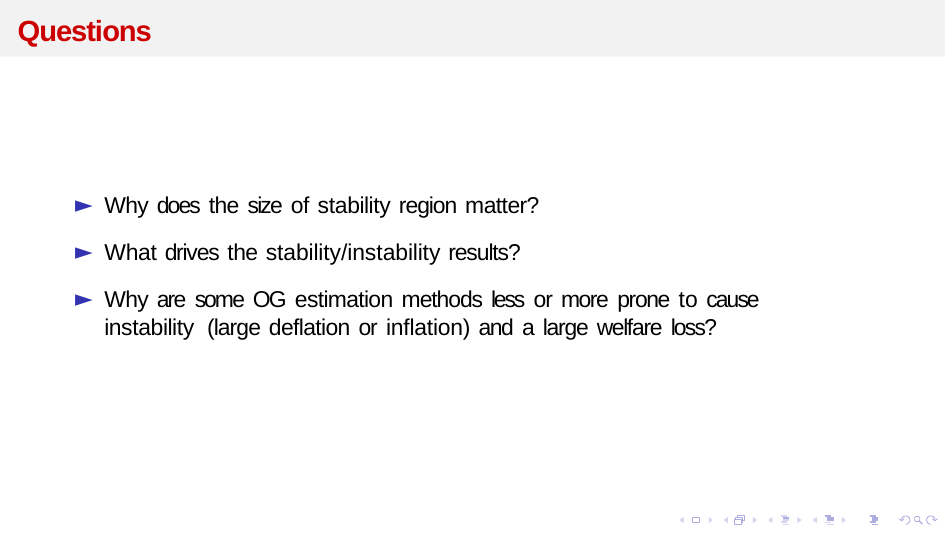

# Questions
Why does the size of stability region matter?
What drives the stability/instability results?
Why are some OG estimation methods less or more prone to cause instability  (large deflation or inflation) and a large welfare loss?